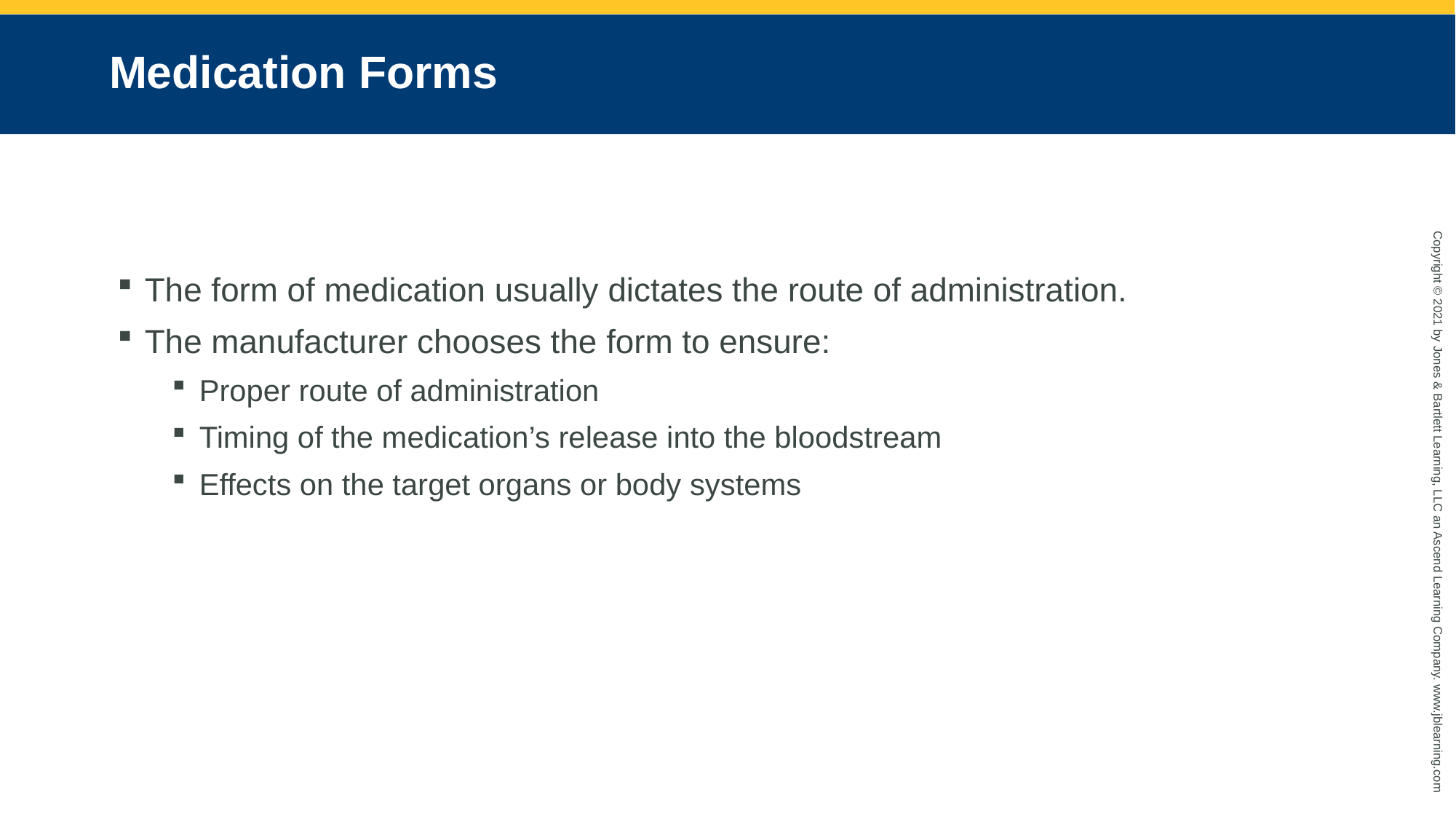

# Medication Forms
The form of medication usually dictates the route of administration.
The manufacturer chooses the form to ensure:
Proper route of administration
Timing of the medication’s release into the bloodstream
Effects on the target organs or body systems